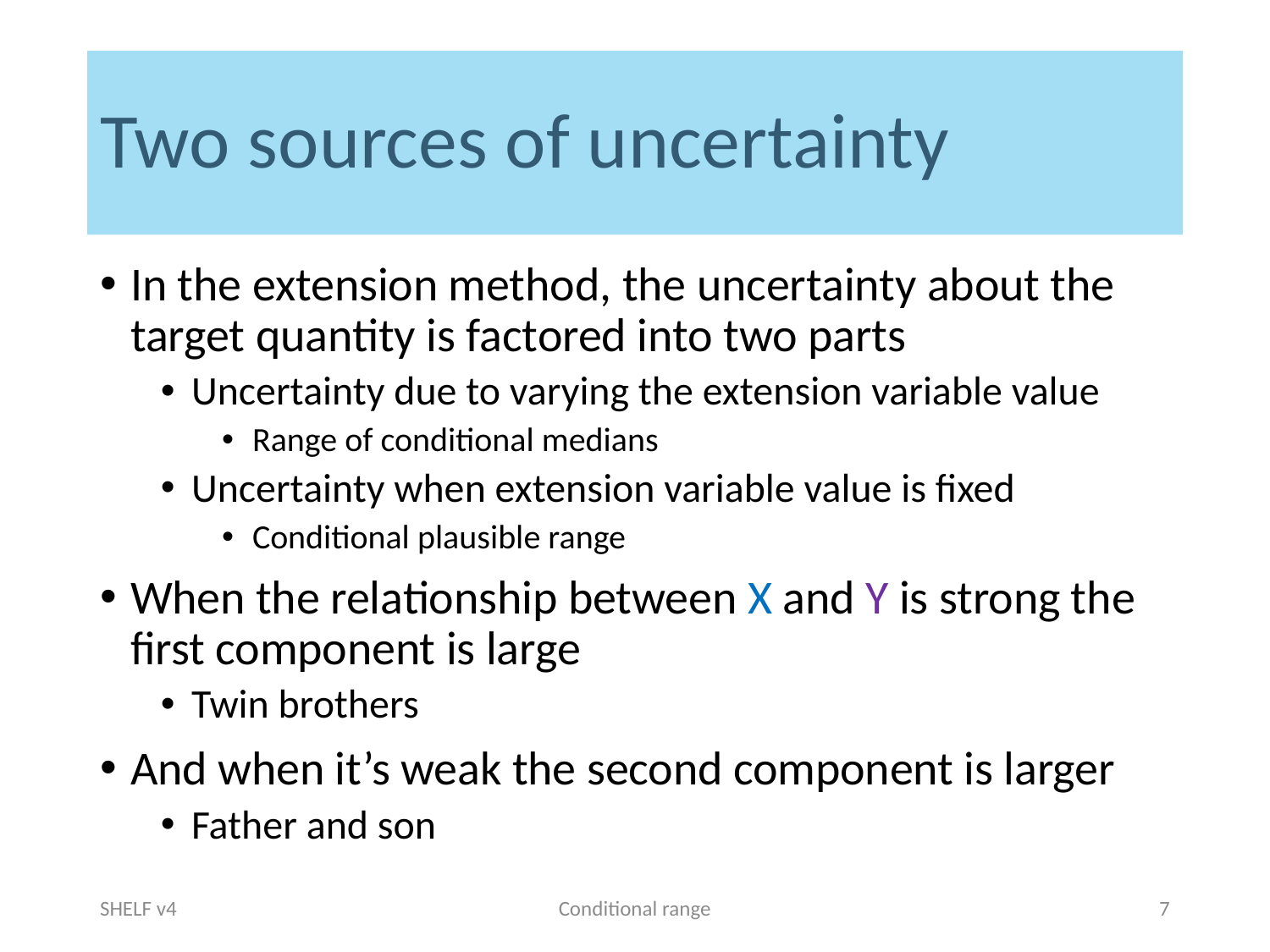

# Two sources of uncertainty
In the extension method, the uncertainty about the target quantity is factored into two parts
Uncertainty due to varying the extension variable value
Range of conditional medians
Uncertainty when extension variable value is fixed
Conditional plausible range
When the relationship between X and Y is strong the first component is large
Twin brothers
And when it’s weak the second component is larger
Father and son
SHELF v4
Conditional range
7